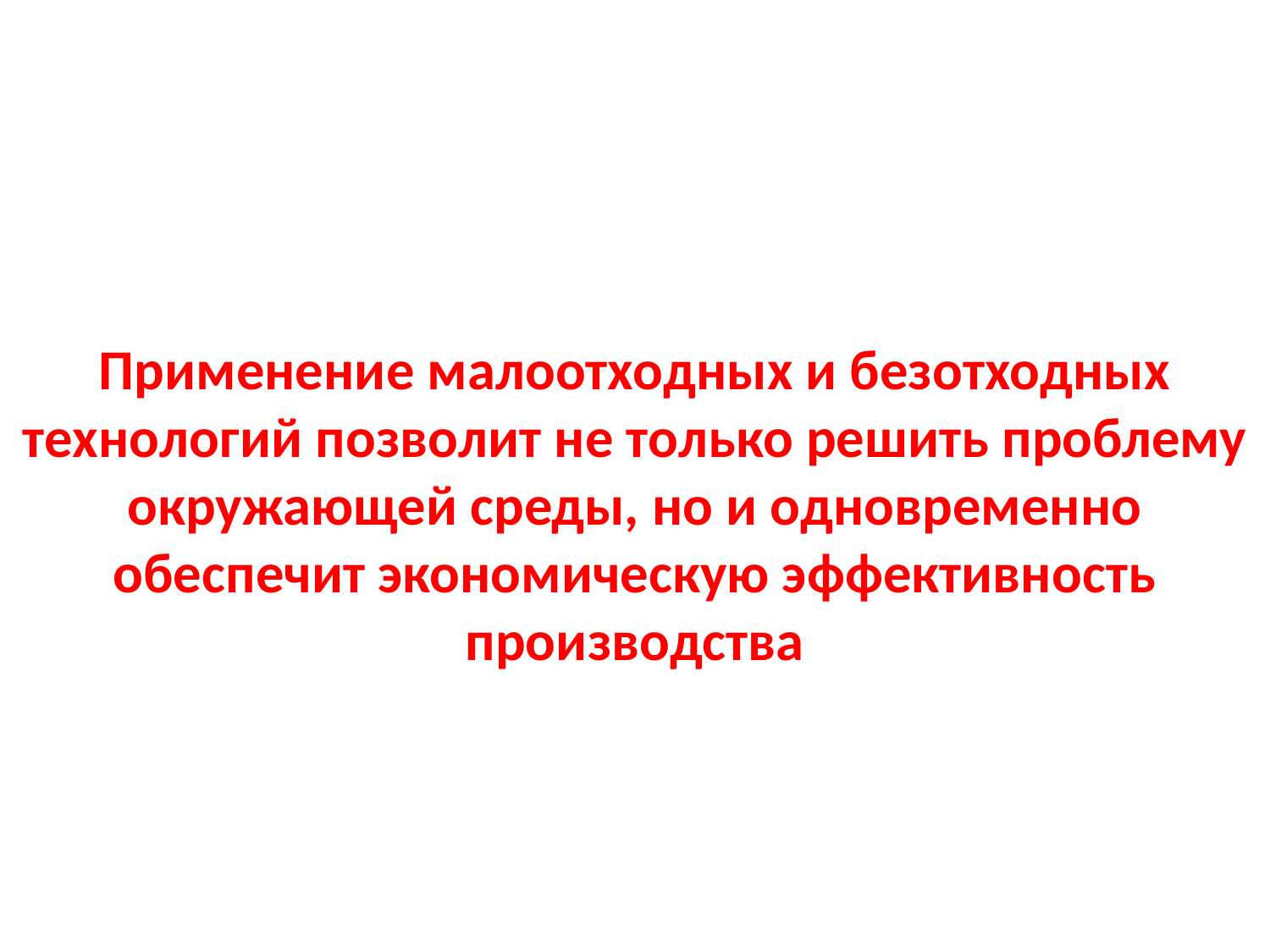

Применение малоотходных и безотходных технологий позволит не только решить проблему окружающей среды, но и одновременно обеспечит экономическую эффективность производства